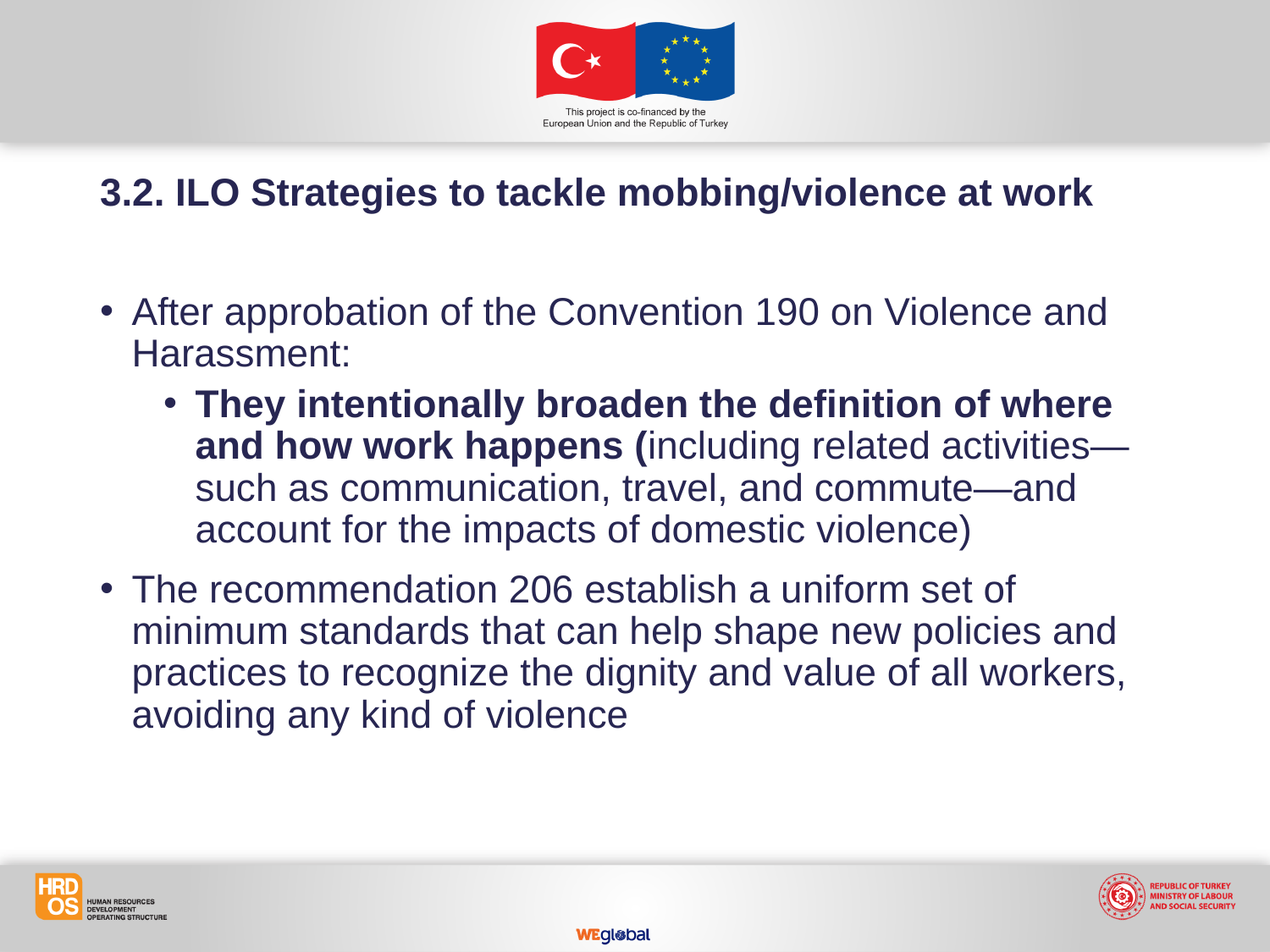

3.2. ILO Strategies to tackle mobbing/violence at work

After approbation of the Convention 190 on Violence and Harassment:
They intentionally broaden the definition of where and how work happens (including related activities—such as communication, travel, and commute—and account for the impacts of domestic violence)
The recommendation 206 establish a uniform set of minimum standards that can help shape new policies and practices to recognize the dignity and value of all workers, avoiding any kind of violence